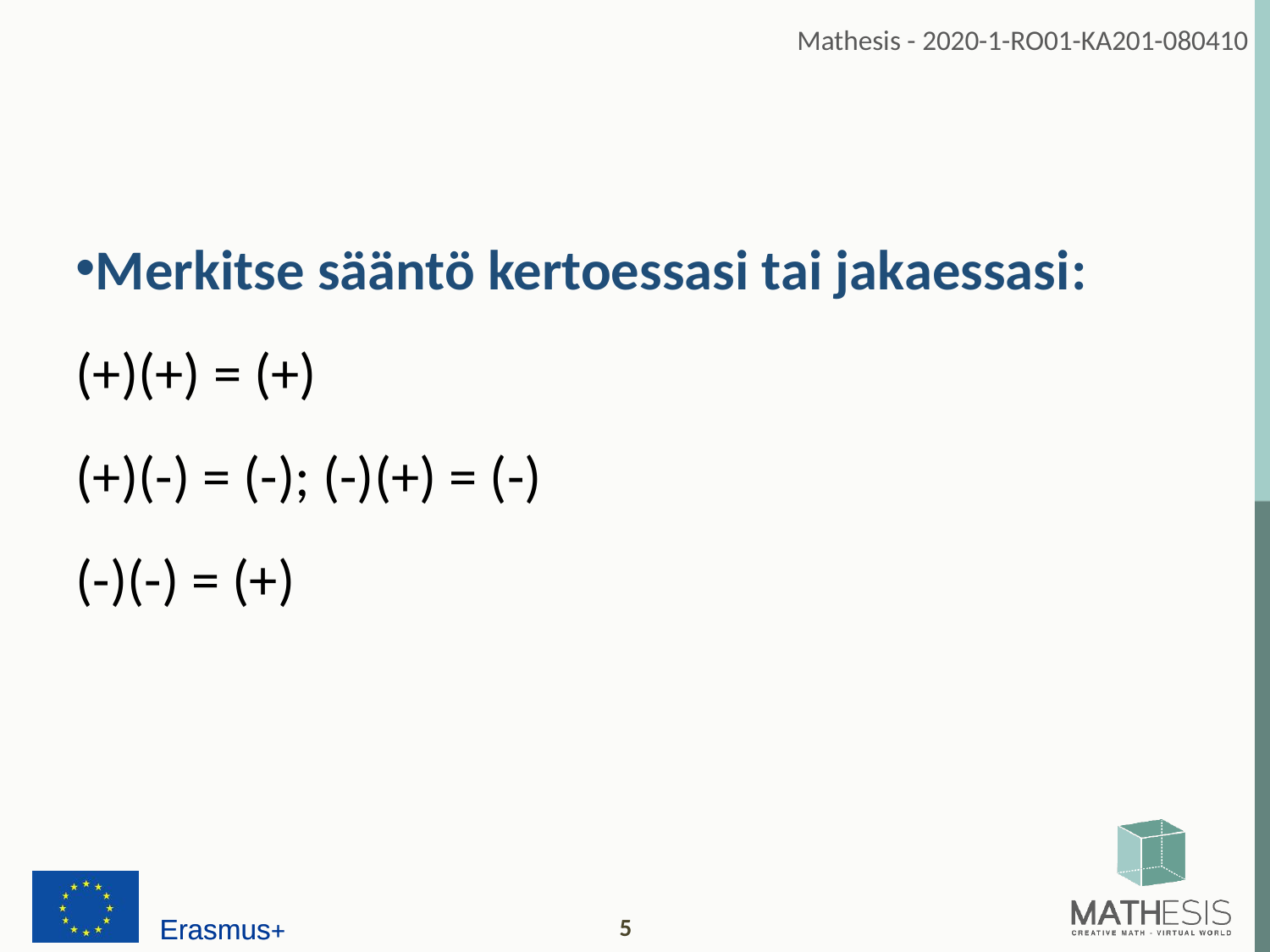

Merkitse sääntö kertoessasi tai jakaessasi:
(+)(+) = (+)
(+)(-) = (-); (-)(+) = (-)
(-)(-) = (+)